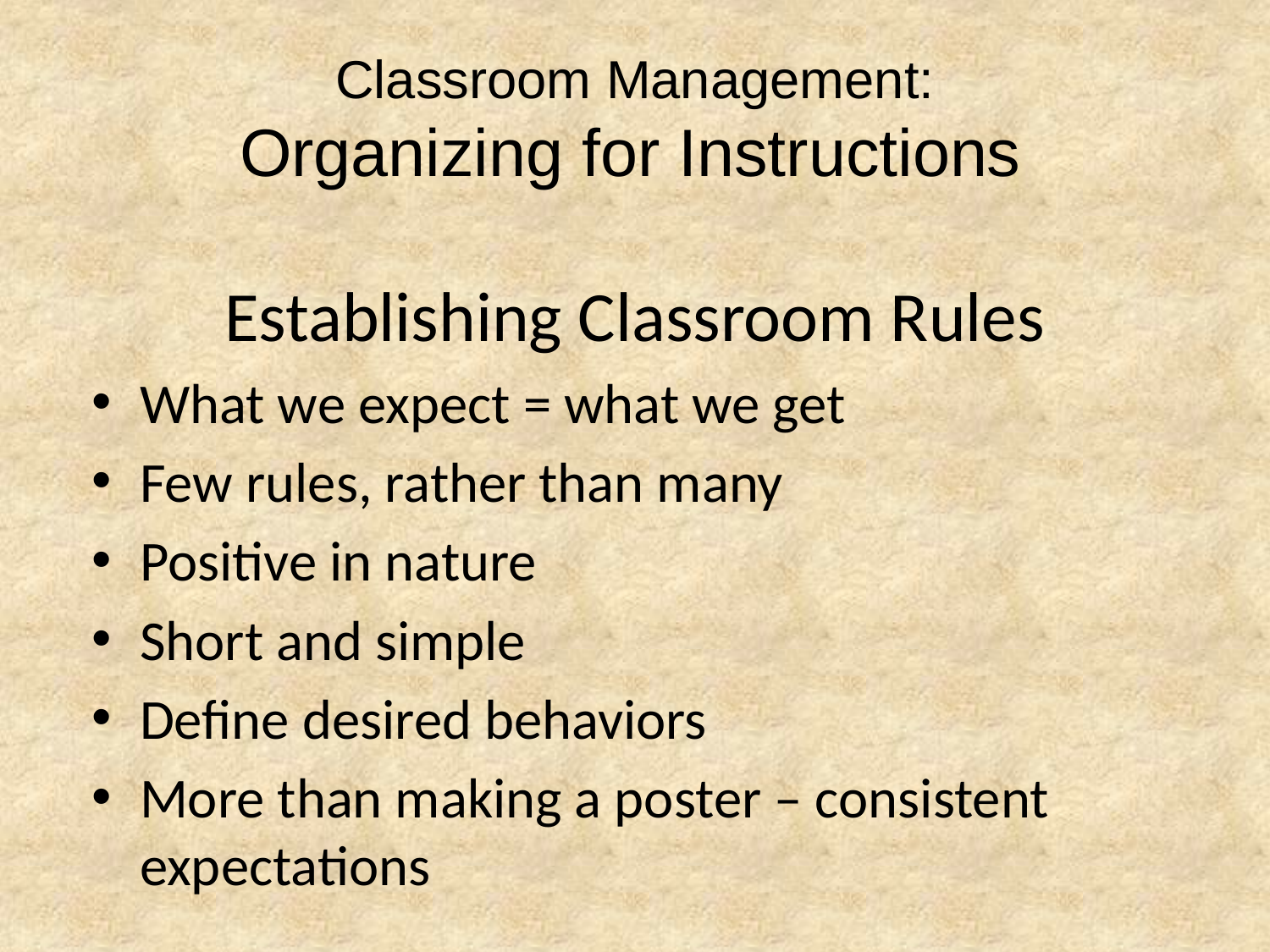

# Classroom Management: Organizing for Instructions
Establishing Classroom Rules
What we expect = what we get
Few rules, rather than many
Positive in nature
Short and simple
Define desired behaviors
More than making a poster – consistent expectations